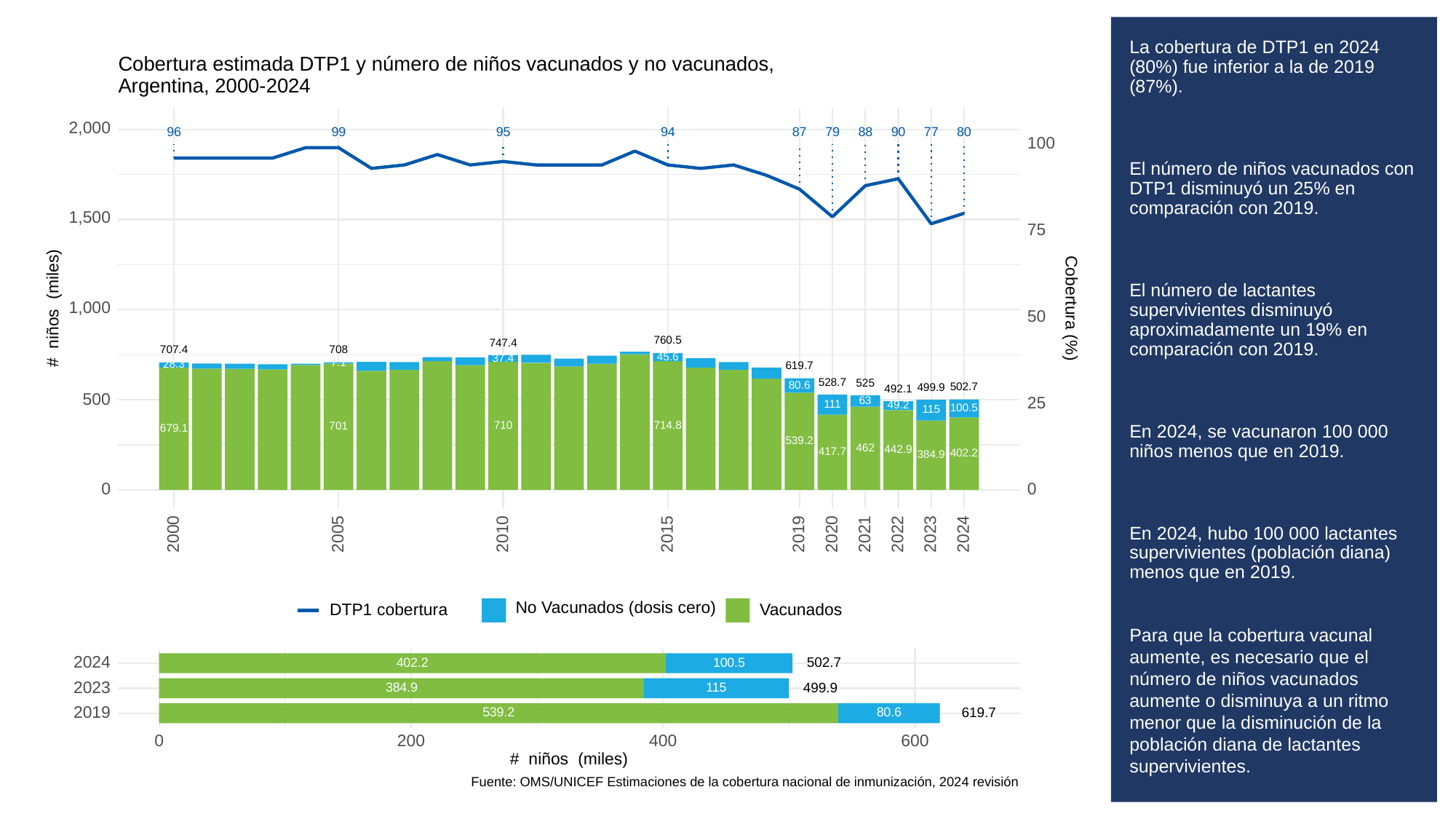

# La cobertura de DTP1 en 2024 (80%) fue inferior a la de 2019 (87%).

El número de niños vacunados con DTP1 disminuyó un 25% en comparación con 2019.

El número de lactantes supervivientes disminuyó aproximadamente un 19% en comparación con 2019.

En 2024, se vacunaron 100 000 niños menos que en 2019.

En 2024, hubo 100 000 lactantes supervivientes (población diana) menos que en 2019.

Para que la cobertura vacunal aumente, es necesario que el número de niños vacunados aumente o disminuya a un ritmo menor que la disminución de la población diana de lactantes supervivientes.

Cobertura estimada DTP1 y número de niños vacunados y no vacunados,
Argentina, 2000-2024

2,000
96
99
95
94
87
79
88
90
80
77

100

1,500

75

#  niños  (miles)
Cobertura (%)
1,000

50
760.5
747.4
708
707.4

45.6

37.4

7.1
28.3

619.7

528.7

525
80.6
502.7
499.9
492.1

500

63
25

111

49.2
100.5
115

714.8
710
701
679.1
539.2
462

442.9
417.7
402.2
384.9
0
0

2023
2000
2005
2010
2015
2019
2020
2021
2022
2024

No Vacunados (dosis cero)
DTP1 cobertura
Vacunados

2024
502.7
402.2
100.5

2023
499.9
384.9
115

2019
619.7
539.2
80.6

0
200
400
600
#  niños  (miles)
Fuente: OMS/UNICEF Estimaciones de la cobertura nacional de inmunización, 2024 revisión